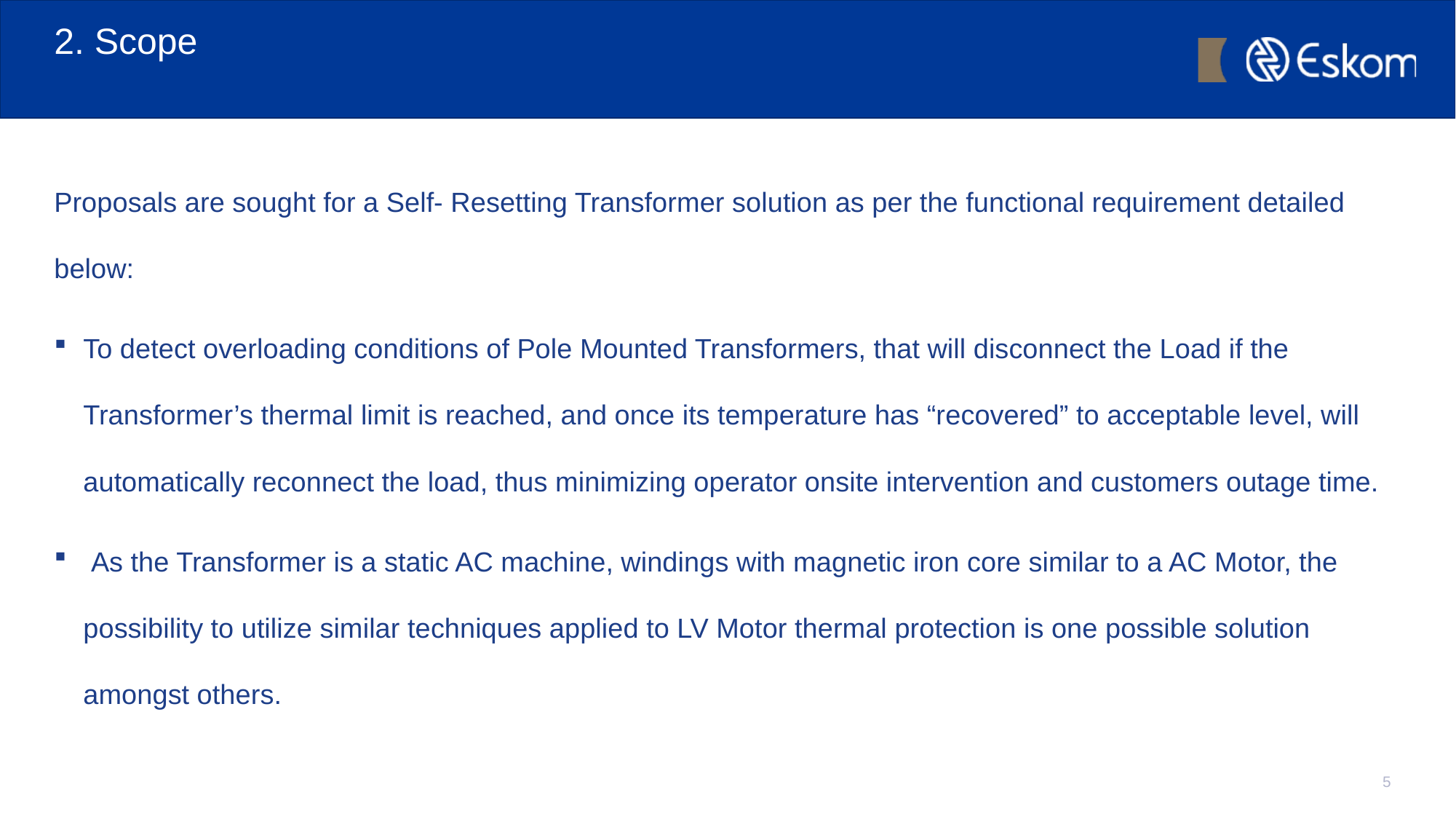

# 2. Scope
Proposals are sought for a Self- Resetting Transformer solution as per the functional requirement detailed below:
To detect overloading conditions of Pole Mounted Transformers, that will disconnect the Load if the Transformer’s thermal limit is reached, and once its temperature has “recovered” to acceptable level, will automatically reconnect the load, thus minimizing operator onsite intervention and customers outage time.
 As the Transformer is a static AC machine, windings with magnetic iron core similar to a AC Motor, the possibility to utilize similar techniques applied to LV Motor thermal protection is one possible solution amongst others.

5